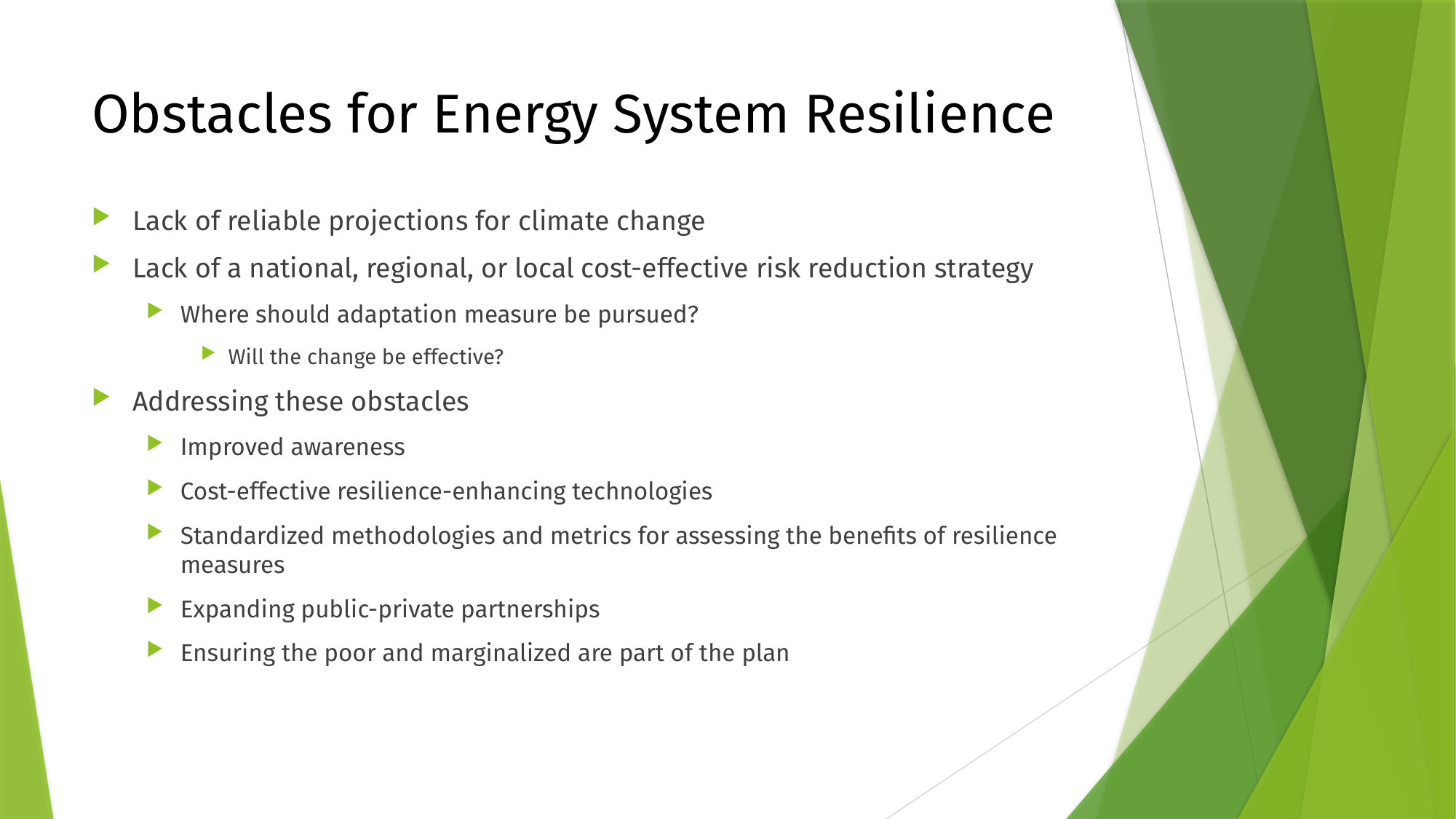

# Obstacles for Energy System Resilience
Lack of reliable projections for climate change
Lack of a national, regional, or local cost-effective risk reduction strategy
Where should adaptation measure be pursued?
Will the change be effective?
Addressing these obstacles
Improved awareness
Cost-effective resilience-enhancing technologies
Standardized methodologies and metrics for assessing the benefits of resilience measures
Expanding public-private partnerships
Ensuring the poor and marginalized are part of the plan